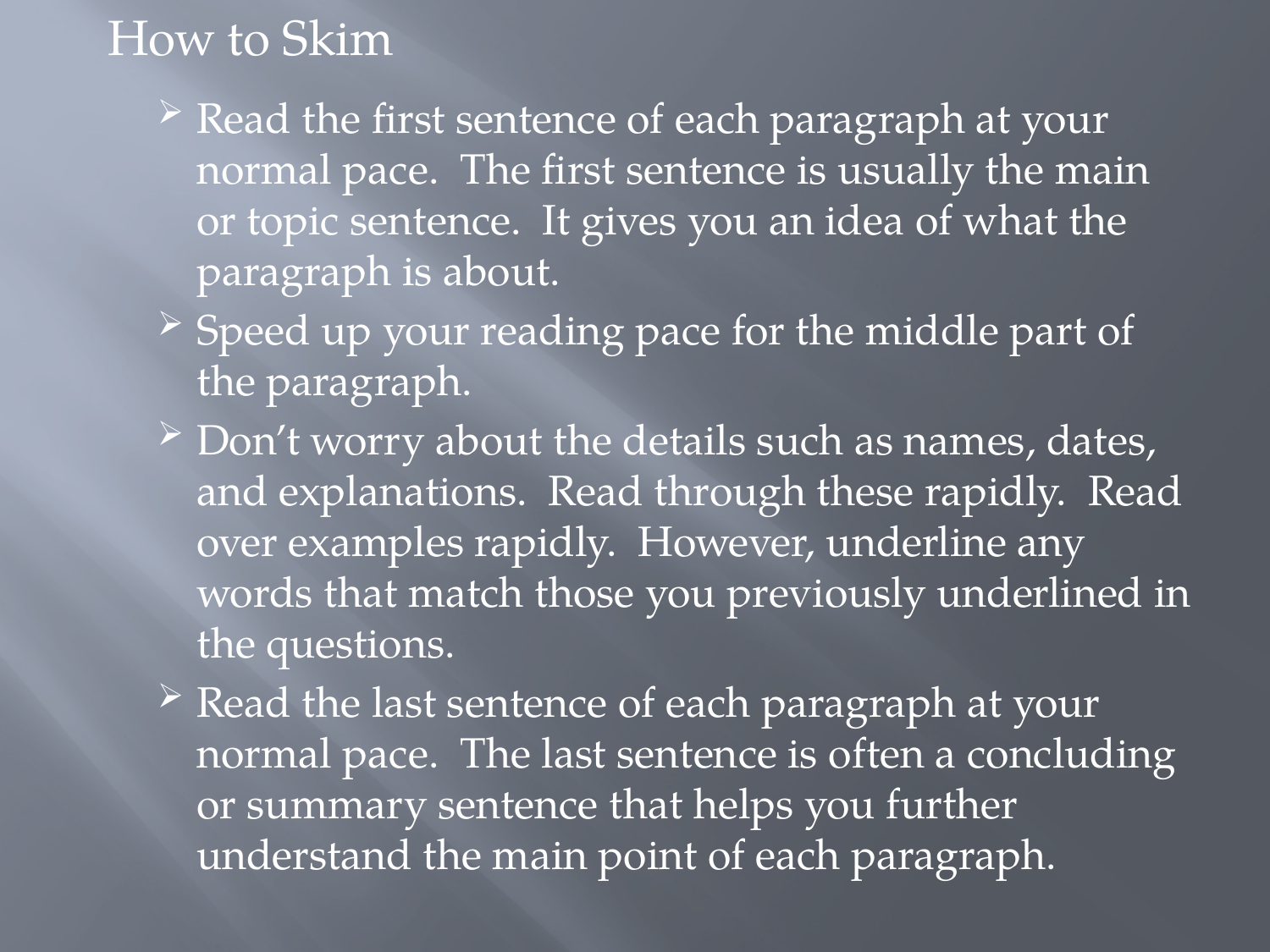

How to Skim
Read the first sentence of each paragraph at your normal pace.  The first sentence is usually the main or topic sentence.  It gives you an idea of what the paragraph is about.
Speed up your reading pace for the middle part of the paragraph.
Don’t worry about the details such as names, dates, and explanations.  Read through these rapidly.  Read over examples rapidly.  However, underline any words that match those you previously underlined in the questions.
Read the last sentence of each paragraph at your normal pace.  The last sentence is often a concluding or summary sentence that helps you further understand the main point of each paragraph.